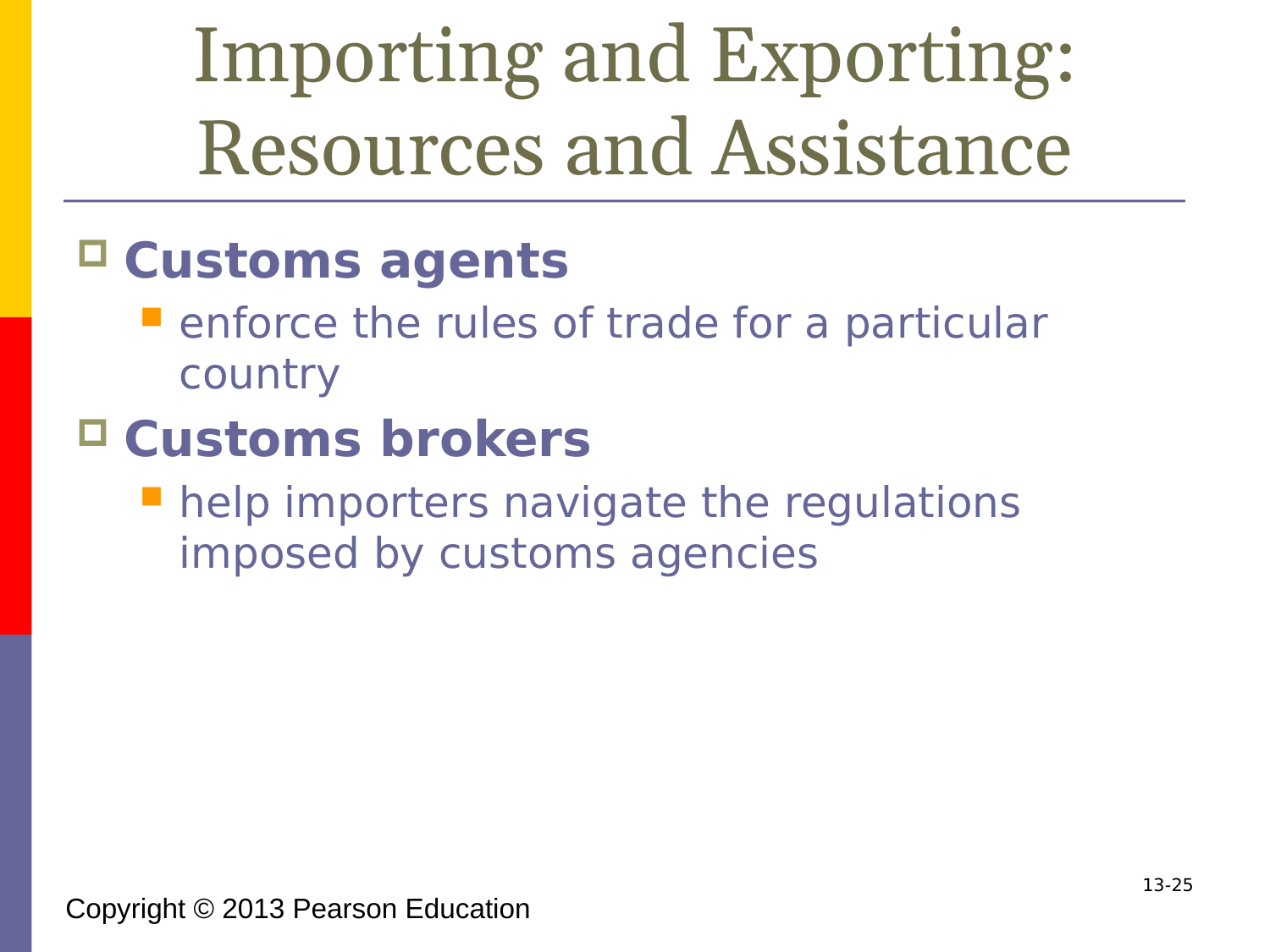

# Importing and Exporting: Resources and Assistance
Customs agents
enforce the rules of trade for a particular country
Customs brokers
help importers navigate the regulations imposed by customs agencies
13-25